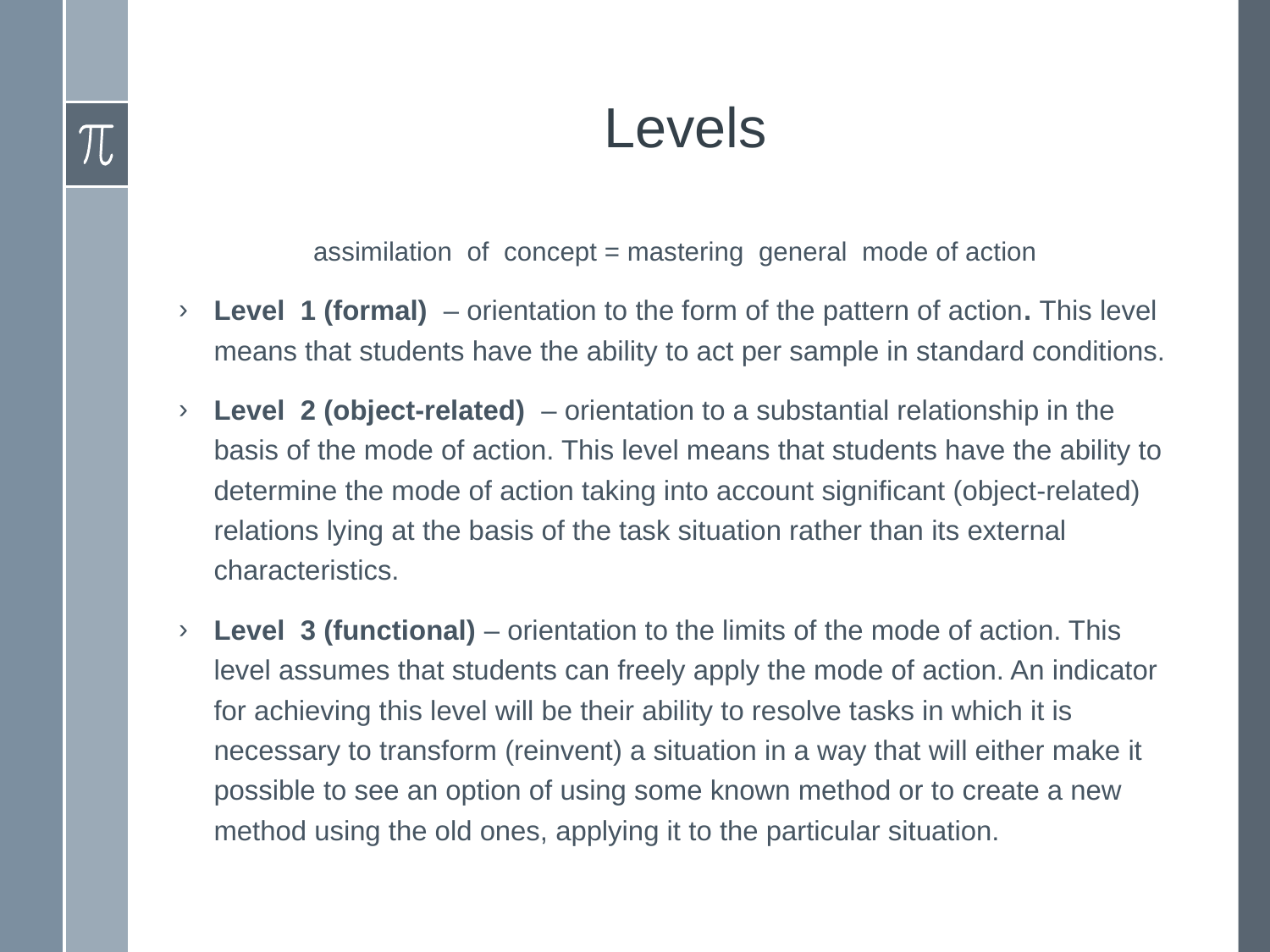

# Levels
assimilation  of  concept = mastering  general  mode of action
Level  1 (formal)  – orientation to the form of the pattern of action. This level means that students have the ability to act per sample in standard conditions.
Level  2 (object-related)  – orientation to a substantial relationship in the basis of the mode of action. This level means that students have the ability to determine the mode of action taking into account significant (object-related) relations lying at the basis of the task situation rather than its external characteristics.
Level  3 (functional) – orientation to the limits of the mode of action. This level assumes that students can freely apply the mode of action. An indicator for achieving this level will be their ability to resolve tasks in which it is necessary to transform (reinvent) a situation in a way that will either make it possible to see an option of using some known method or to create a new method using the old ones, applying it to the particular situation.